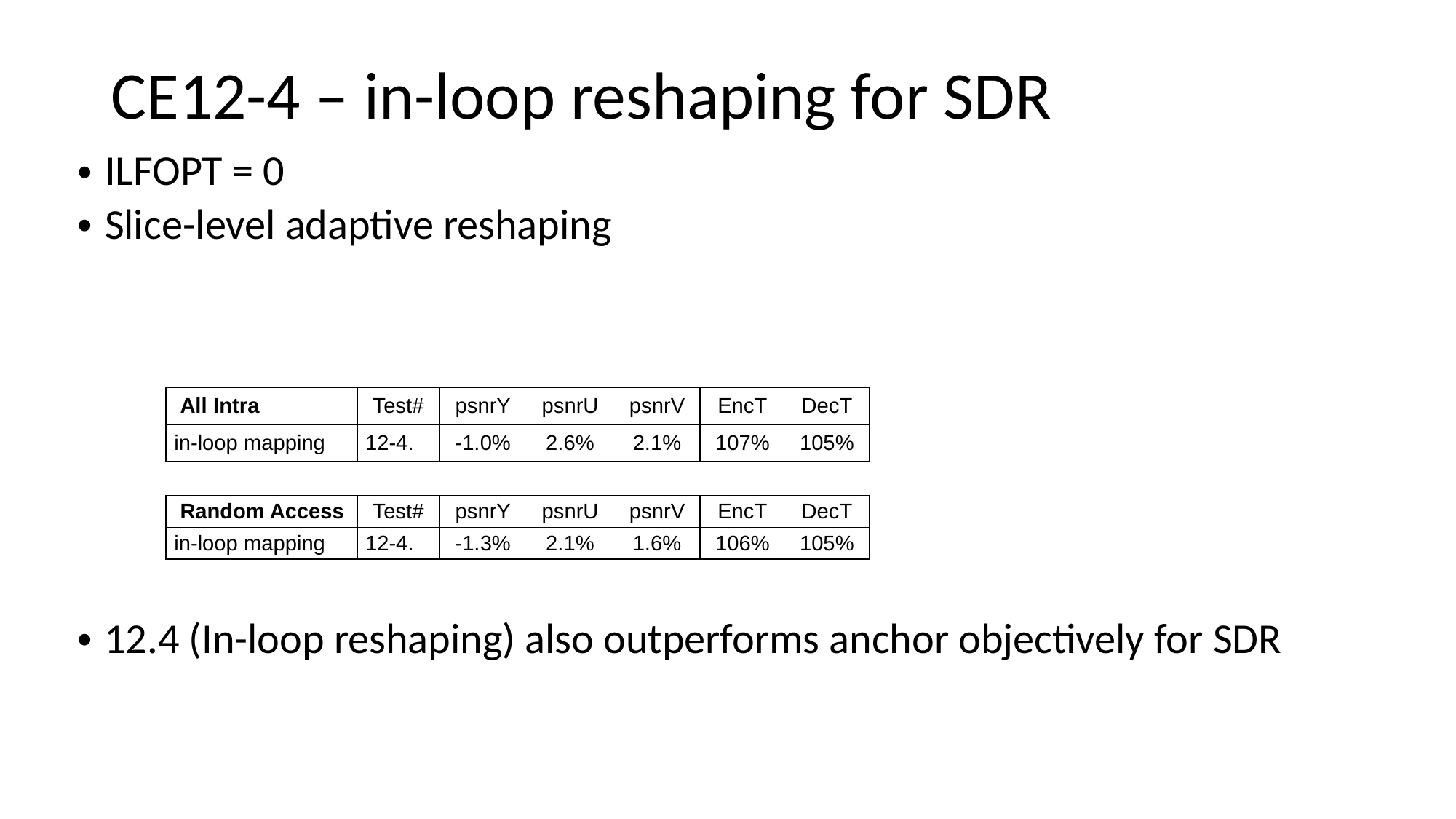

# CE12-4 – in-loop reshaping for SDR
ILFOPT = 0
Slice-level adaptive reshaping
| All Intra | Test# | psnrY | psnrU | psnrV | EncT | DecT |
| --- | --- | --- | --- | --- | --- | --- |
| in-loop mapping | 12-4. | -1.0% | 2.6% | 2.1% | 107% | 105% |
| Random Access | Test# | psnrY | psnrU | psnrV | EncT | DecT |
| --- | --- | --- | --- | --- | --- | --- |
| in-loop mapping | 12-4. | -1.3% | 2.1% | 1.6% | 106% | 105% |
12.4 (In-loop reshaping) also outperforms anchor objectively for SDR